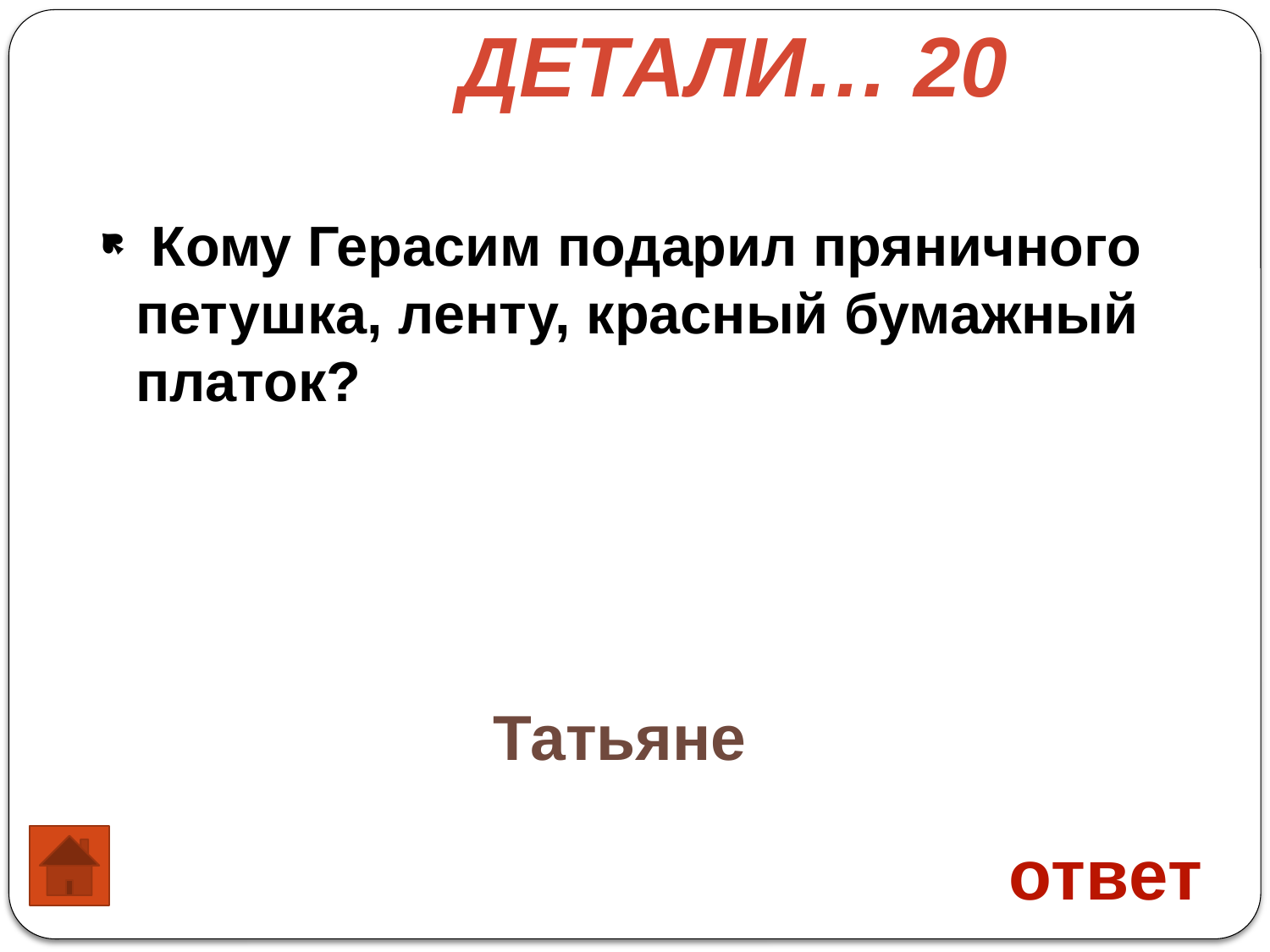

Детали… 20
 Кому Герасим подарил пряничного петушка, ленту, красный бумажный платок?
Татьяне
ответ